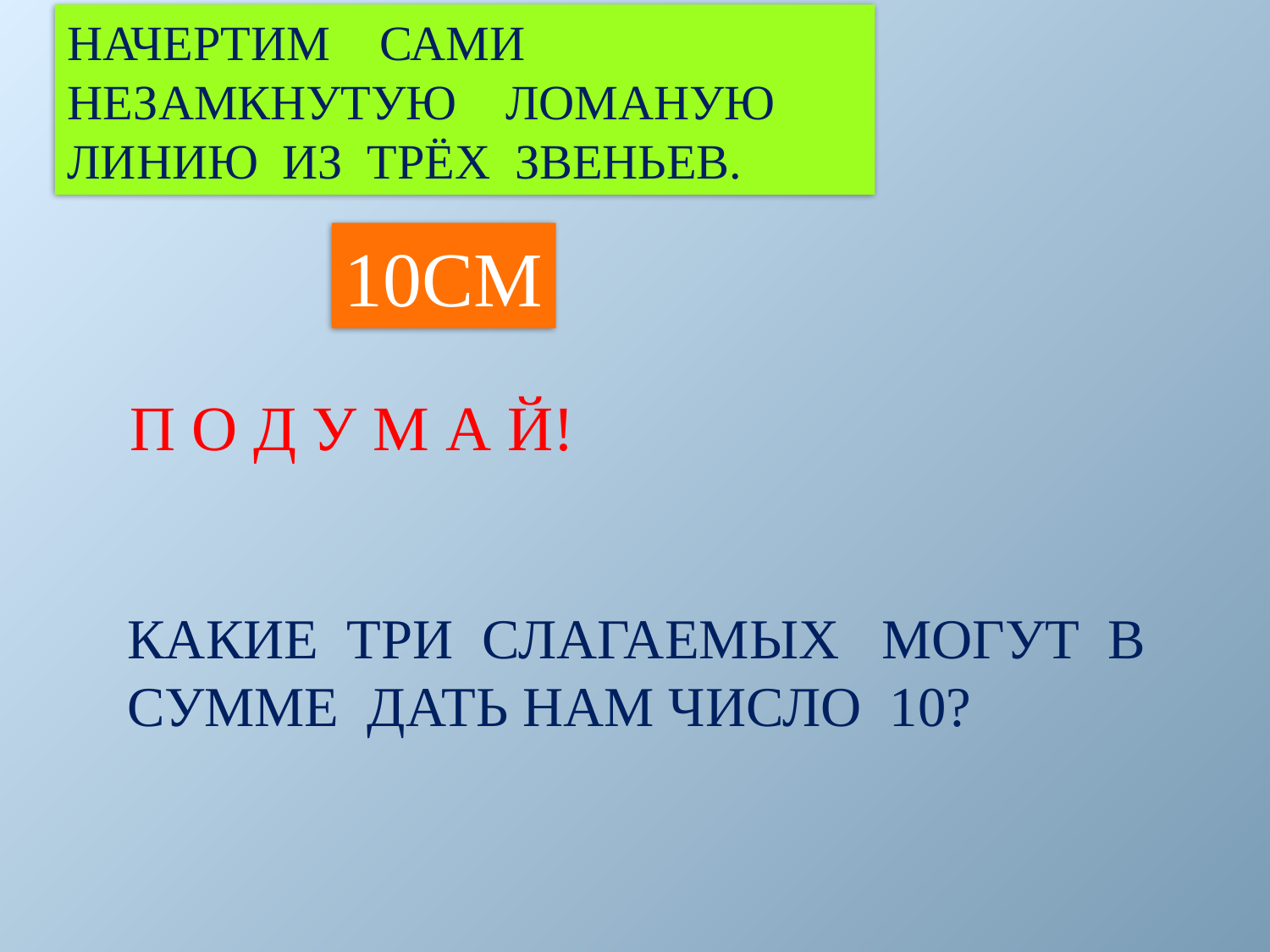

НАЧЕРТИМ    САМИ  НЕЗАМКНУТУЮ    ЛОМАНУЮ  ЛИНИЮ  ИЗ  ТРЁХ  ЗВЕНЬЕВ.
10СМ
П О Д У М А Й!
КАКИЕ  ТРИ  СЛАГАЕМЫХ   МОГУТ  В  СУММЕ  ДАТЬ НАМ ЧИСЛО  10?